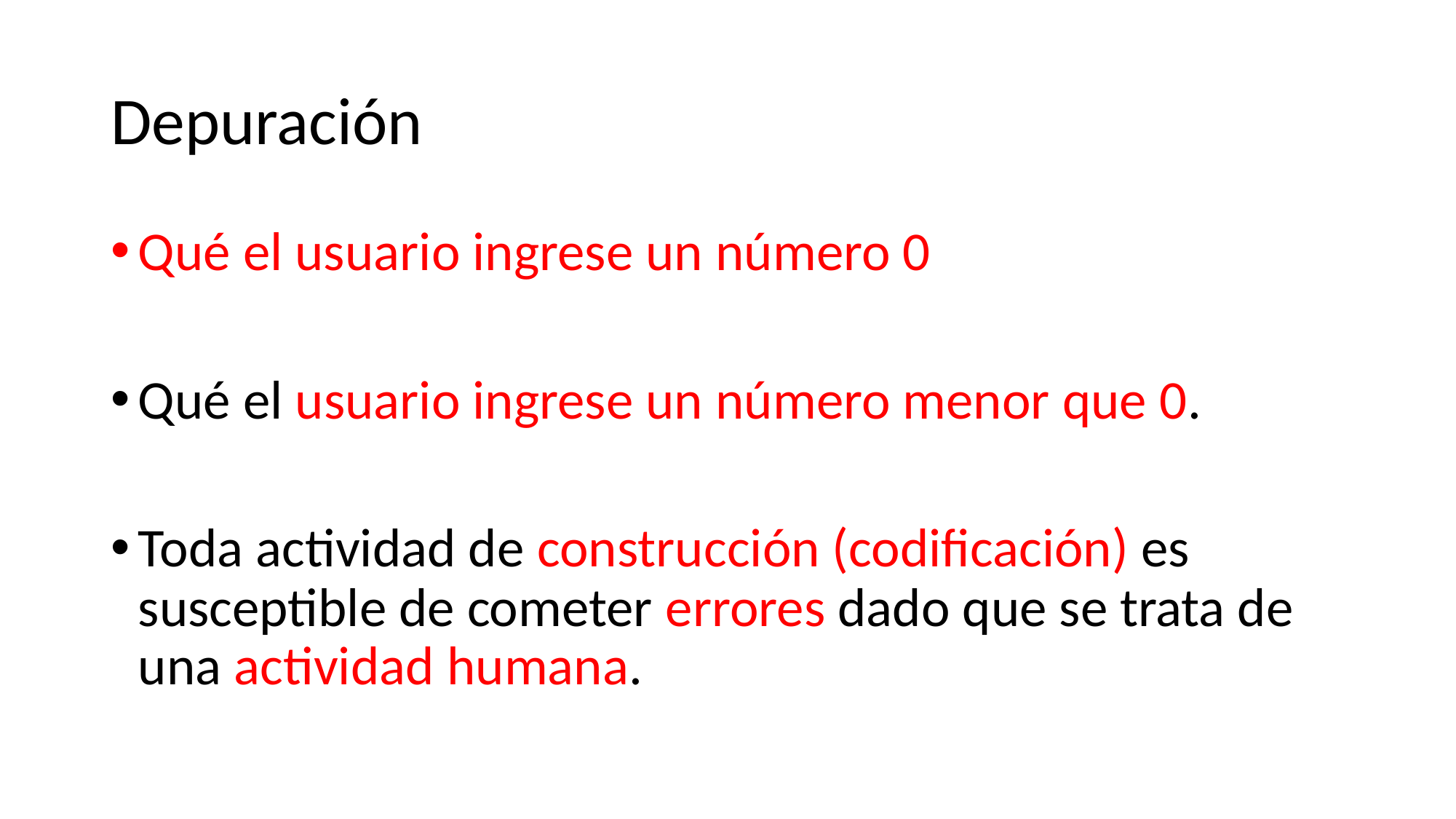

# Depuración
Qué el usuario ingrese un número 0

Qué el usuario ingrese un número menor que 0.

Toda actividad de construcción (codificación) es susceptible de cometer errores dado que se trata de una actividad humana.